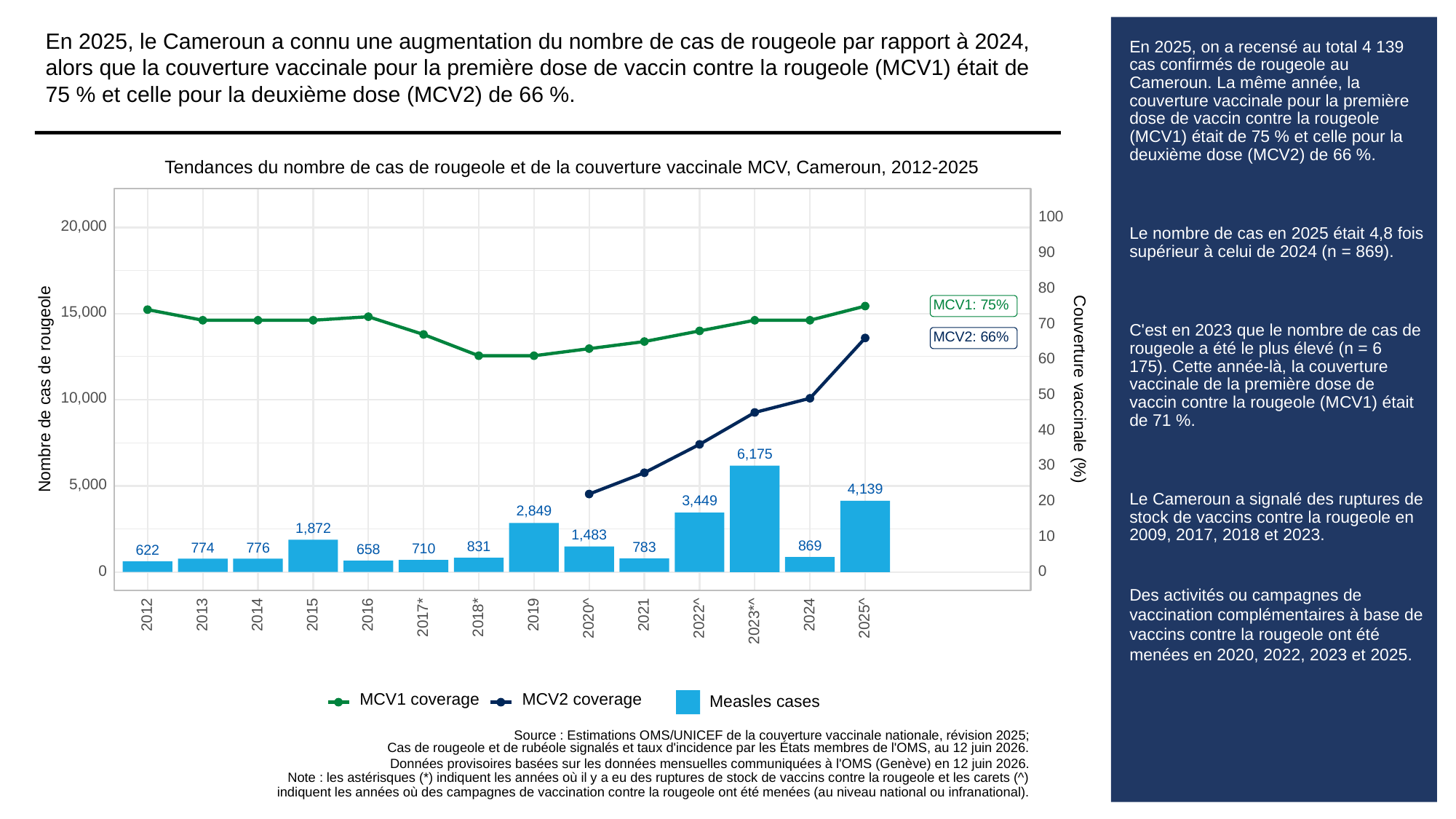

En 2025, le Cameroun a connu une augmentation du nombre de cas de rougeole par rapport à 2024, alors que la couverture vaccinale pour la première dose de vaccin contre la rougeole (MCV1) était de 75 % et celle pour la deuxième dose (MCV2) de 66 %.
# En 2025, on a recensé au total 4 139 cas confirmés de rougeole au Cameroun. La même année, la couverture vaccinale pour la première dose de vaccin contre la rougeole (MCV1) était de 75 % et celle pour la deuxième dose (MCV2) de 66 %.

Le nombre de cas en 2025 était 4,8 fois supérieur à celui de 2024 (n = 869).

C'est en 2023 que le nombre de cas de rougeole a été le plus élevé (n = 6 175). Cette année-là, la couverture vaccinale de la première dose de vaccin contre la rougeole (MCV1) était de 71 %.

Le Cameroun a signalé des ruptures de stock de vaccins contre la rougeole en 2009, 2017, 2018 et 2023.

Des activités ou campagnes de vaccination complémentaires à base de vaccins contre la rougeole ont été menées en 2020, 2022, 2023 et 2025.

Tendances du nombre de cas de rougeole et de la couverture vaccinale MCV, Cameroun, 2012-2025

100
20,000

90

80

MCV1: 75%

15,000

70

MCV2: 66%

60

Couverture vaccinale (%)
Nombre de cas de rougeole
50
10,000

40

6,175
30

5,000
4,139

3,449
20

2,849

1,872

1,483
10

869
831
783
776
774
710
658
622

0
0

2013
2012
2014
2015
2016
2019
2021
2024
2017*
2018*
2020^
2022^
2025^
2023*^

MCV1 coverage
MCV2 coverage
Measles cases

Source : Estimations OMS/UNICEF de la couverture vaccinale nationale, révision 2025;
Cas de rougeole et de rubéole signalés et taux d'incidence par les États membres de l'OMS, au 12 juin 2026.
Données provisoires basées sur les données mensuelles communiquées à l'OMS (Genève) en 12 juin 2026.
Note : les astérisques (*) indiquent les années où il y a eu des ruptures de stock de vaccins contre la rougeole et les carets (^)
indiquent les années où des campagnes de vaccination contre la rougeole ont été menées (au niveau national ou infranational).